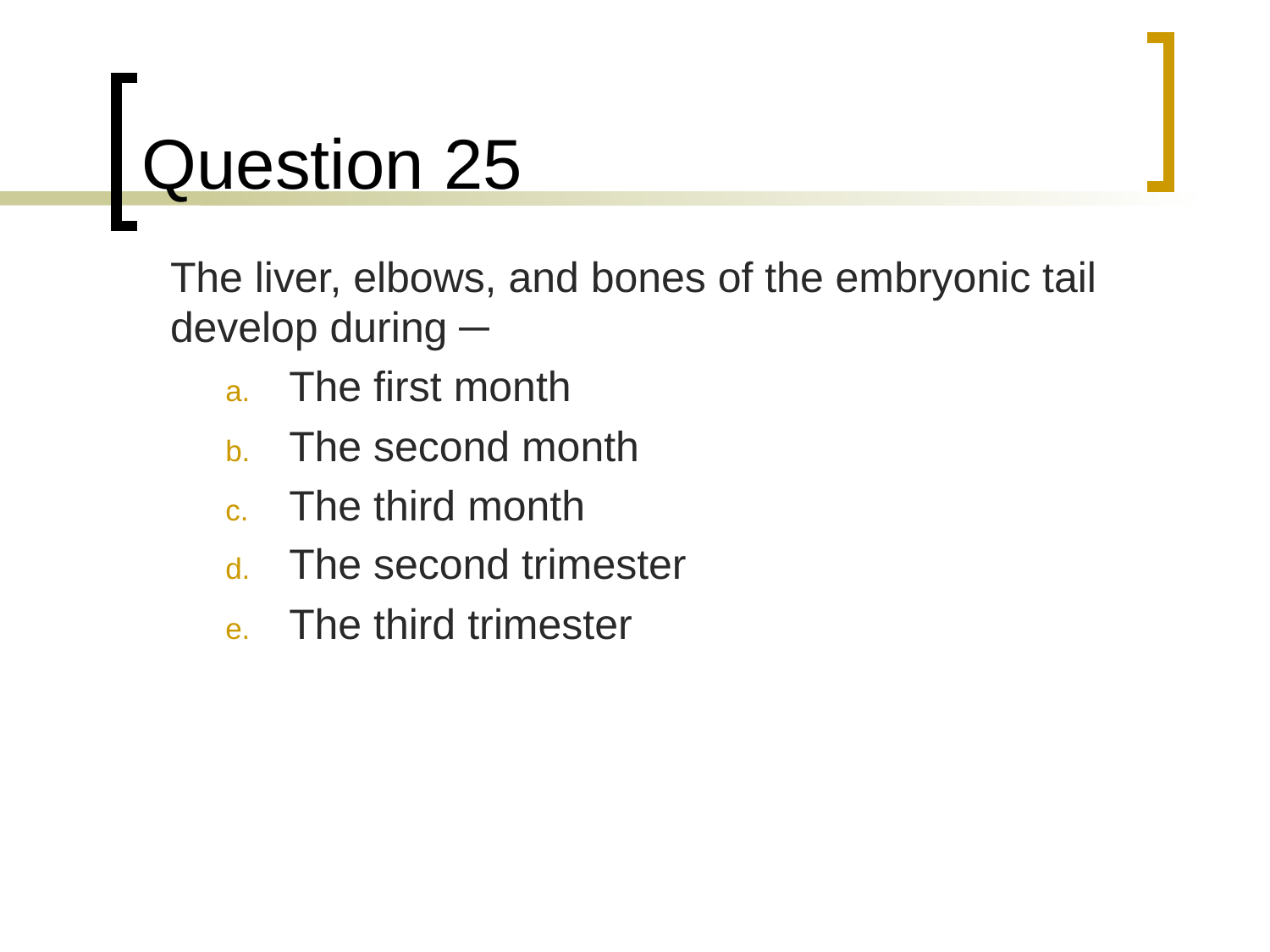

# Question 25
	The liver, elbows, and bones of the embryonic tail develop during ─
The first month
The second month
The third month
The second trimester
The third trimester